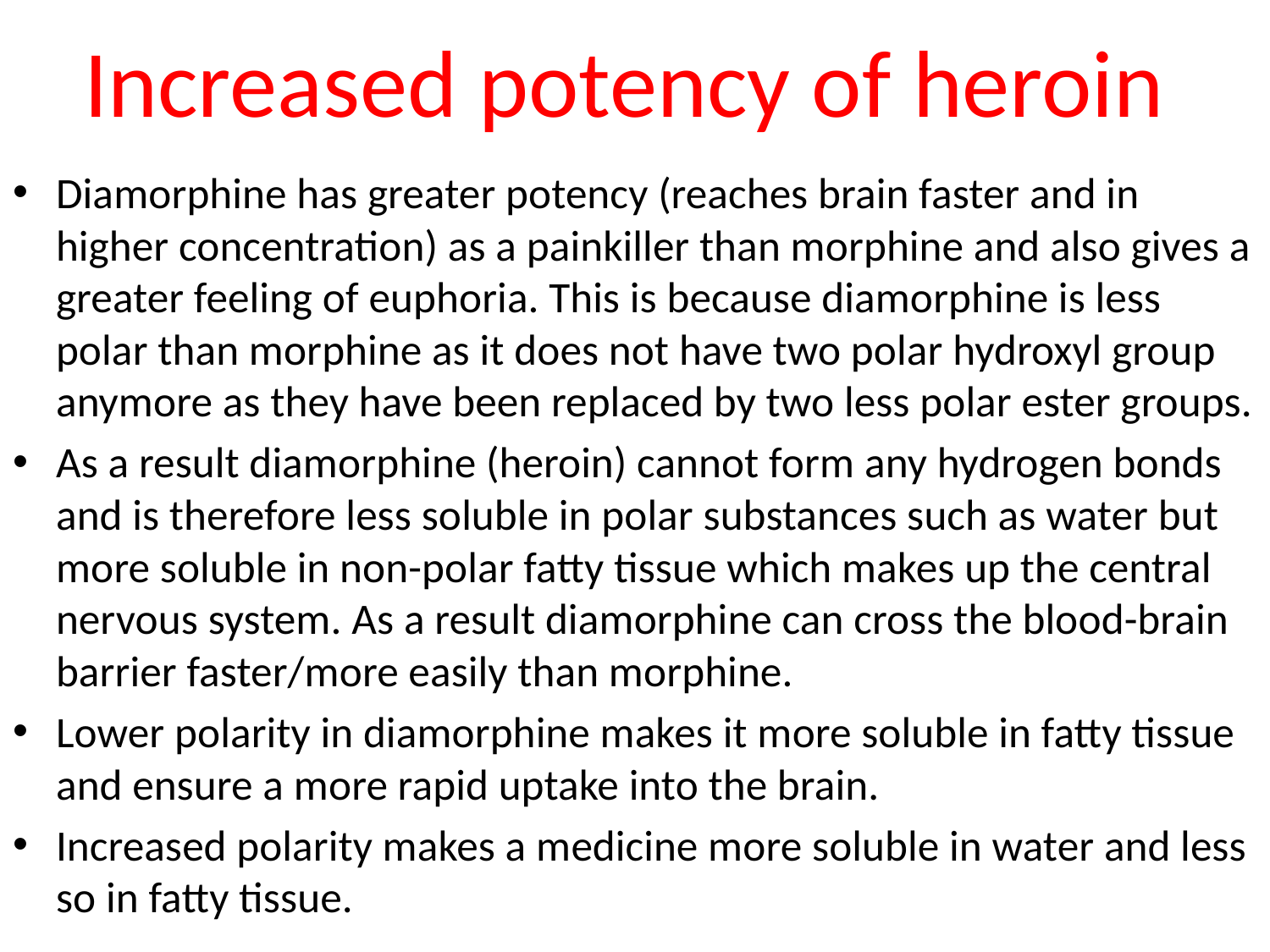

# Increased potency of heroin
Diamorphine has greater potency (reaches brain faster and in higher concentration) as a painkiller than morphine and also gives a greater feeling of euphoria. This is because diamorphine is less polar than morphine as it does not have two polar hydroxyl group anymore as they have been replaced by two less polar ester groups.
As a result diamorphine (heroin) cannot form any hydrogen bonds and is therefore less soluble in polar substances such as water but more soluble in non-polar fatty tissue which makes up the central nervous system. As a result diamorphine can cross the blood-brain barrier faster/more easily than morphine.
Lower polarity in diamorphine makes it more soluble in fatty tissue and ensure a more rapid uptake into the brain.
Increased polarity makes a medicine more soluble in water and less so in fatty tissue.